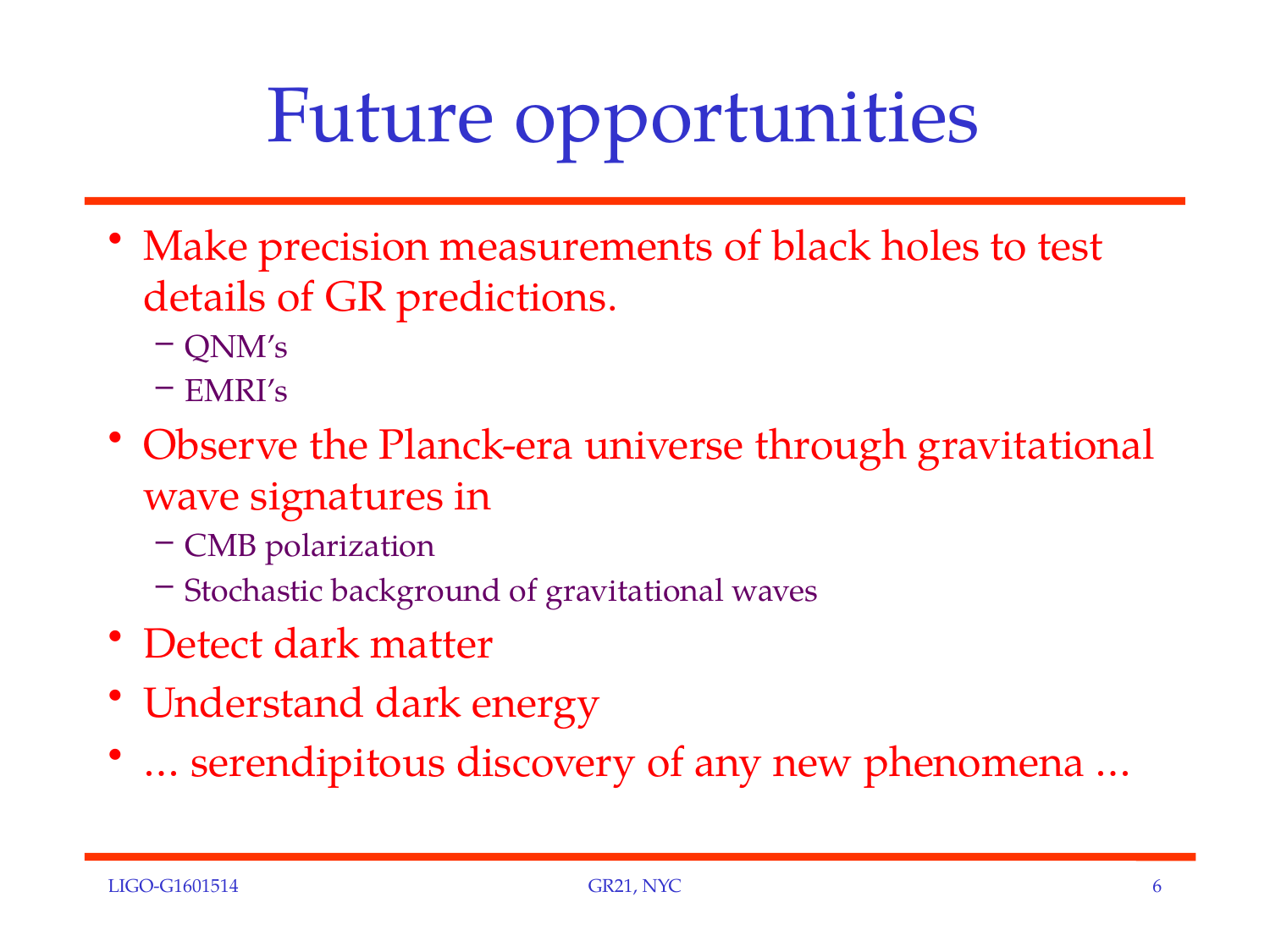

# Future opportunities
Make precision measurements of black holes to test details of GR predictions.
QNM’s
EMRI’s
Observe the Planck-era universe through gravitational wave signatures in
CMB polarization
Stochastic background of gravitational waves
Detect dark matter
Understand dark energy
… serendipitous discovery of any new phenomena …
LIGO-G1601514
GR21, NYC
6